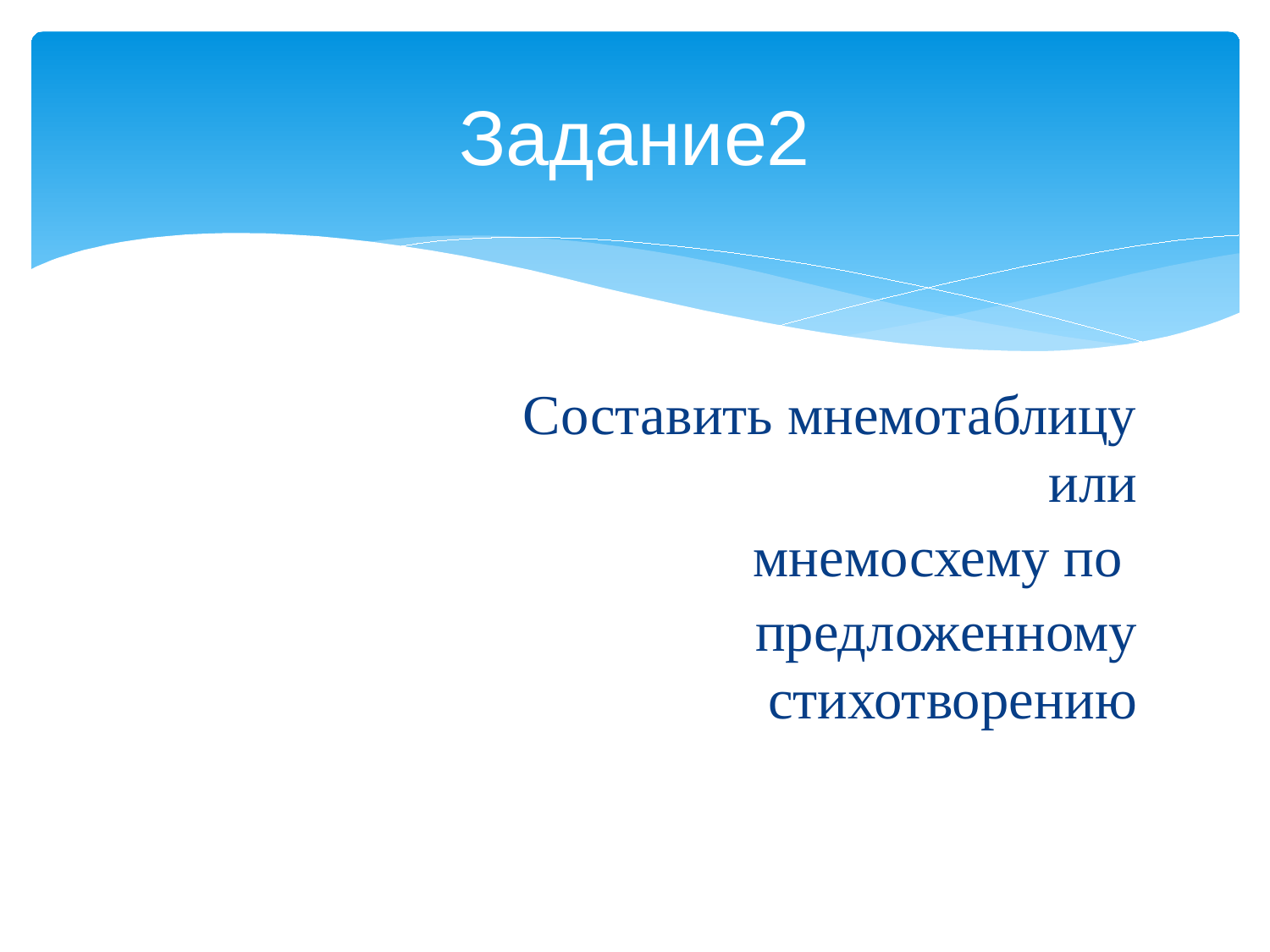

# Задание2
Составить мнемотаблицу или
 мнемосхему по
предложенному стихотворению